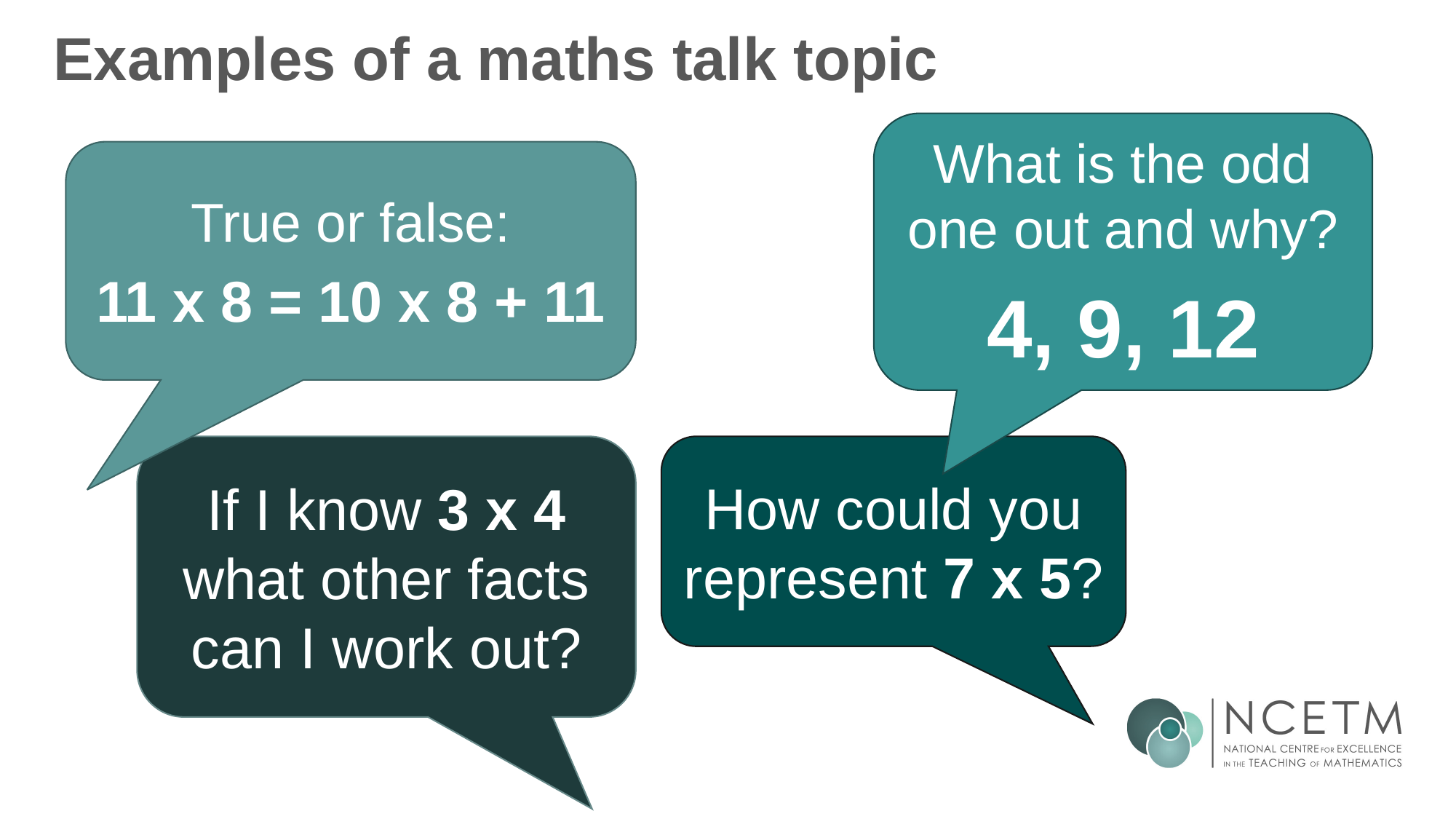

# Examples of a maths talk topic
What is the odd one out and why?
4, 9, 12
True or false:
11 x 8 = 10 x 8 + 11
If I know 3 x 4 what other facts can I work out?
How could you represent 7 x 5?